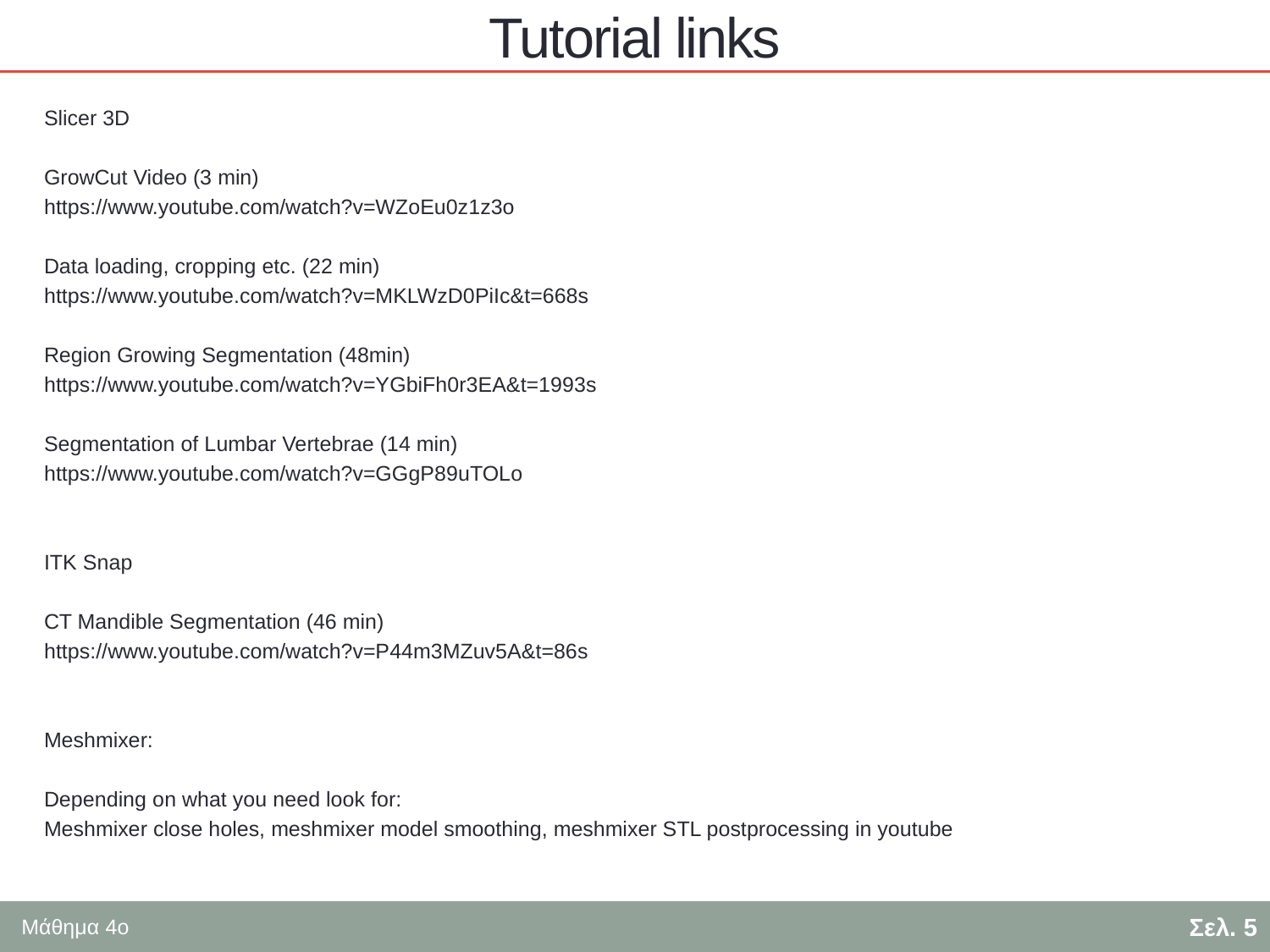

# Tutorial links
Slicer 3D

GrowCut Video (3 min)
https://www.youtube.com/watch?v=WZoEu0z1z3o

Data loading, cropping etc. (22 min)
https://www.youtube.com/watch?v=MKLWzD0PiIc&t=668s

Region Growing Segmentation (48min)
https://www.youtube.com/watch?v=YGbiFh0r3EA&t=1993s

Segmentation of Lumbar Vertebrae (14 min)
https://www.youtube.com/watch?v=GGgP89uTOLo

ITK Snap

CT Mandible Segmentation (46 min)
https://www.youtube.com/watch?v=P44m3MZuv5A&t=86s

Meshmixer:

Depending on what you need look for:
Meshmixer close holes, meshmixer model smoothing, meshmixer STL postprocessing in youtube
Σελ. 5